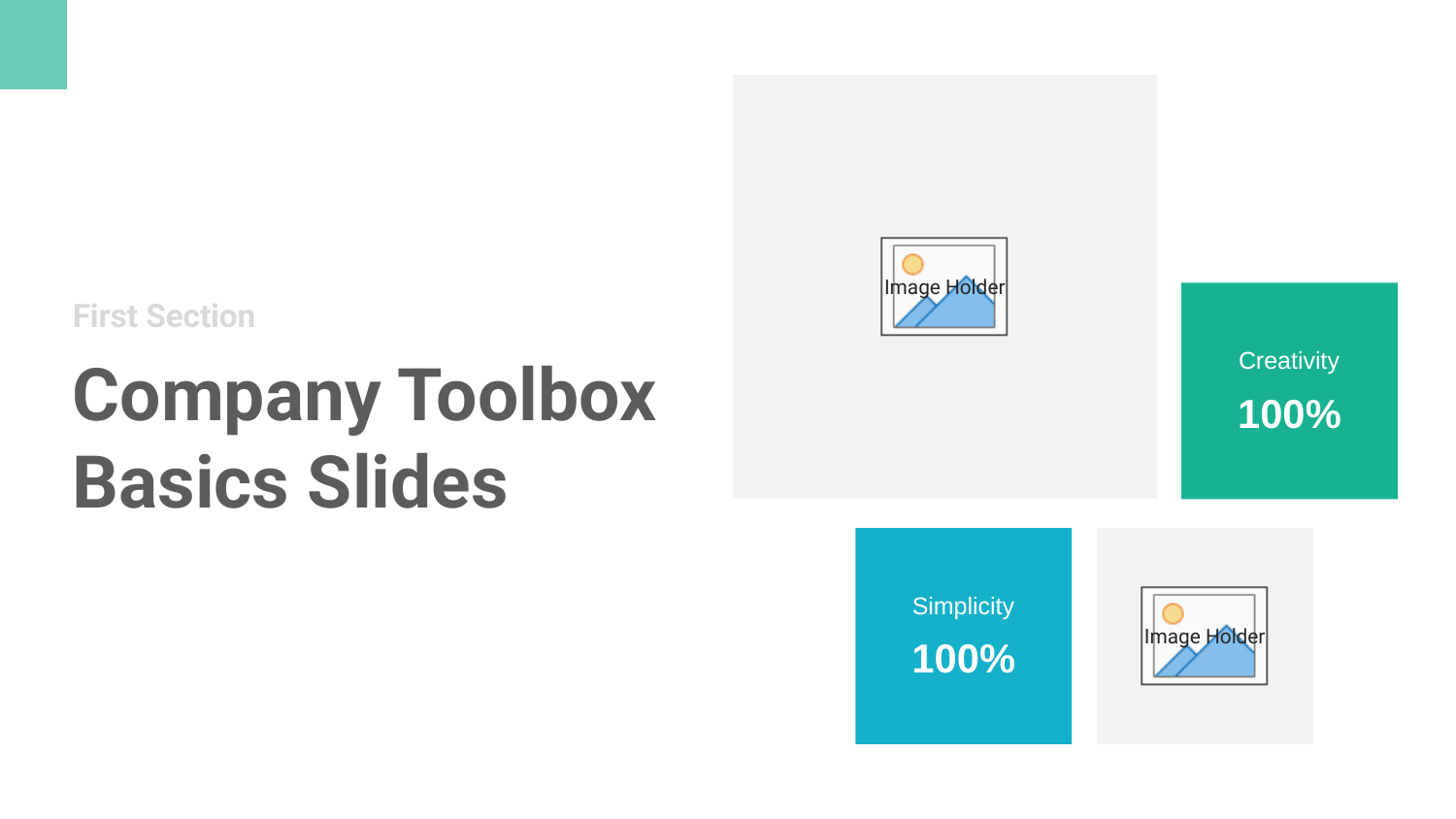

First Section
Creativity
100%
Company Toolbox Basics Slides

Simplicity
100%